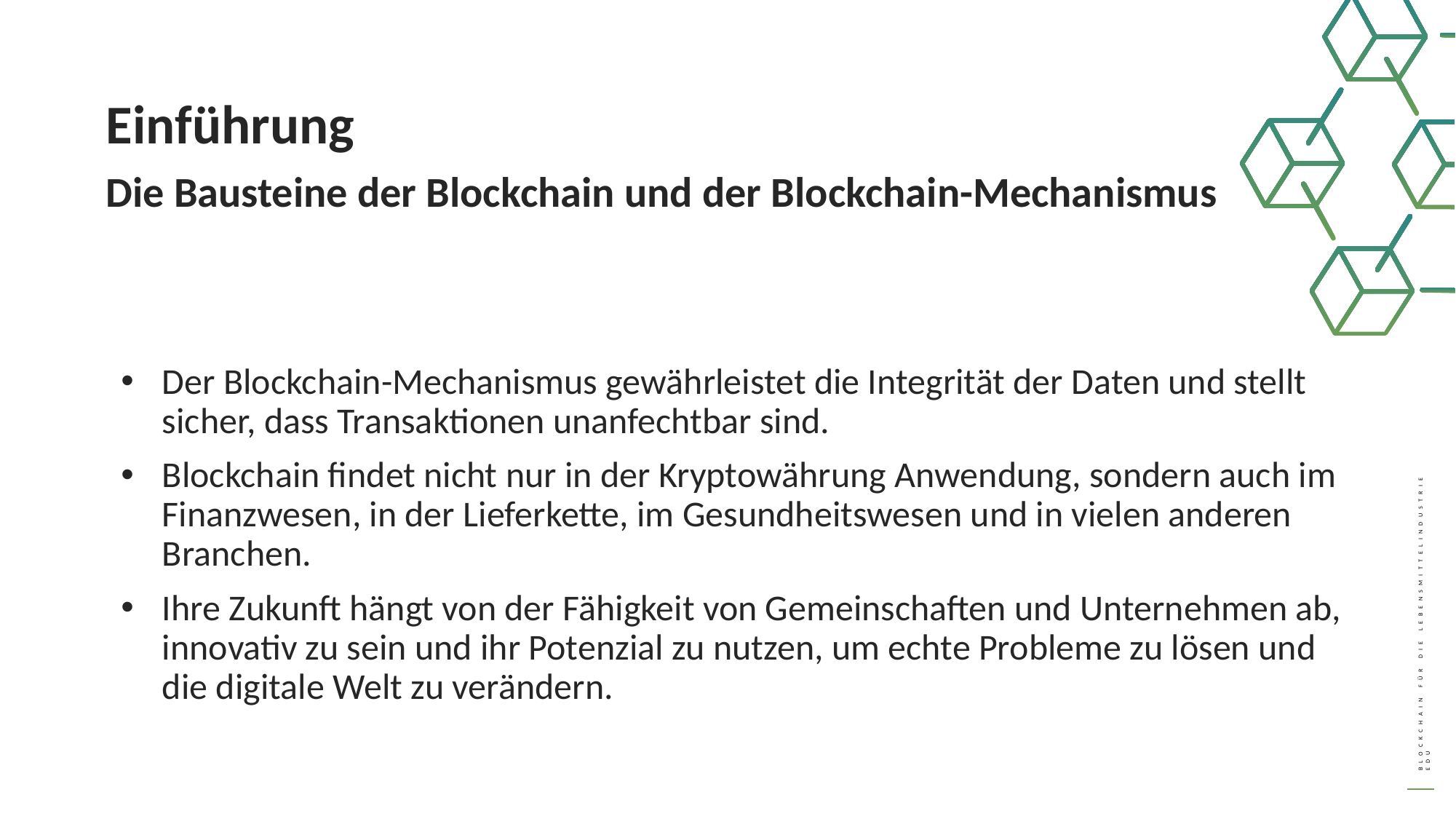

Einführung
Die Bausteine der Blockchain und der Blockchain-Mechanismus
Der Blockchain-Mechanismus gewährleistet die Integrität der Daten und stellt sicher, dass Transaktionen unanfechtbar sind.
Blockchain findet nicht nur in der Kryptowährung Anwendung, sondern auch im Finanzwesen, in der Lieferkette, im Gesundheitswesen und in vielen anderen Branchen.
Ihre Zukunft hängt von der Fähigkeit von Gemeinschaften und Unternehmen ab, innovativ zu sein und ihr Potenzial zu nutzen, um echte Probleme zu lösen und die digitale Welt zu verändern.